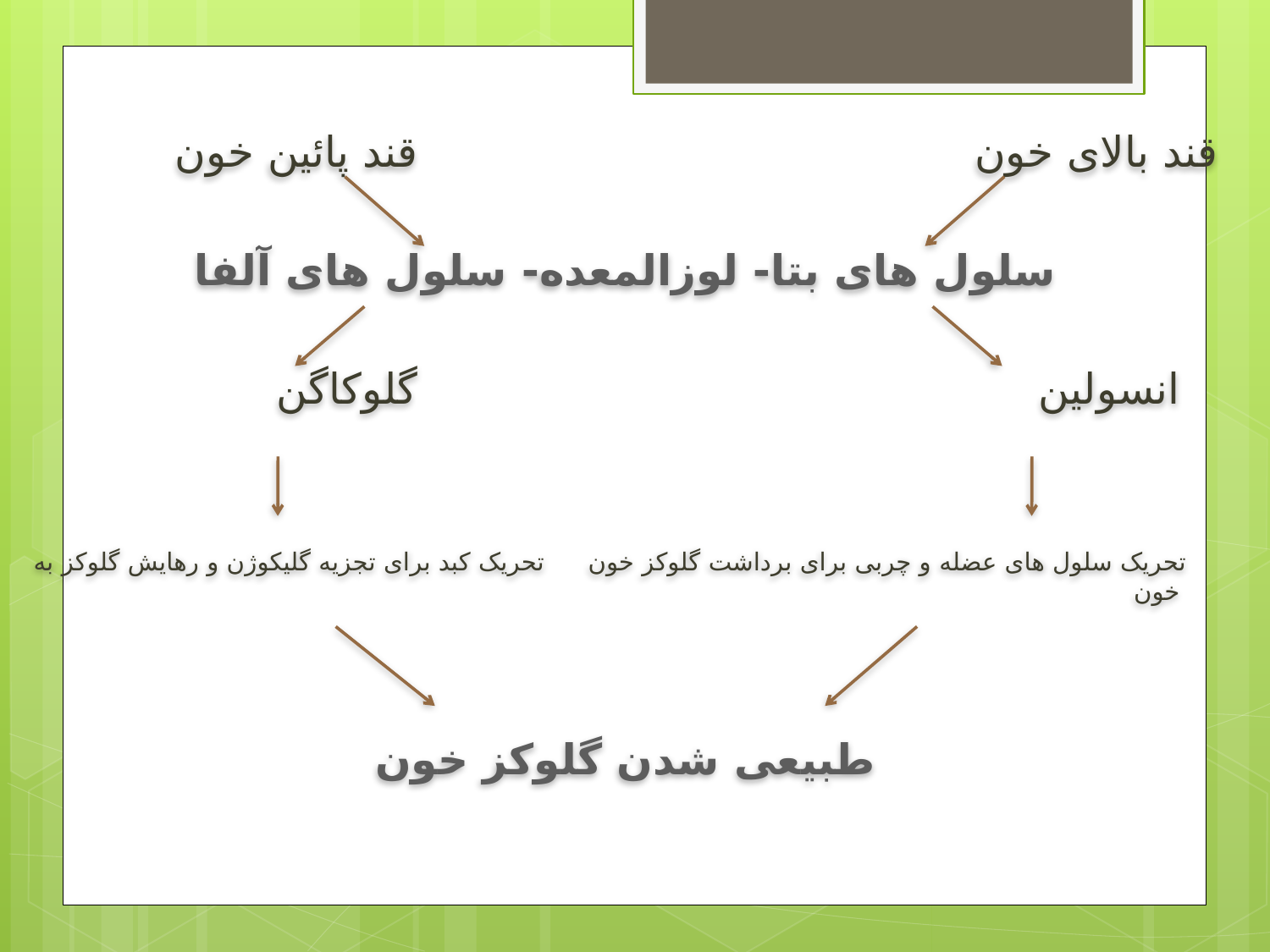

قند بالای خون						قند پائین خون

سلول های بتا- لوزالمعده- سلول های آلفا

		انسولین						گلوکاگن

    تحریک سلول های عضله و چربی برای برداشت گلوکز خون		تحریک کبد برای تجزیه گلیکوژن و رهایش گلوکز به خون

طبیعی شدن گلوکز خون